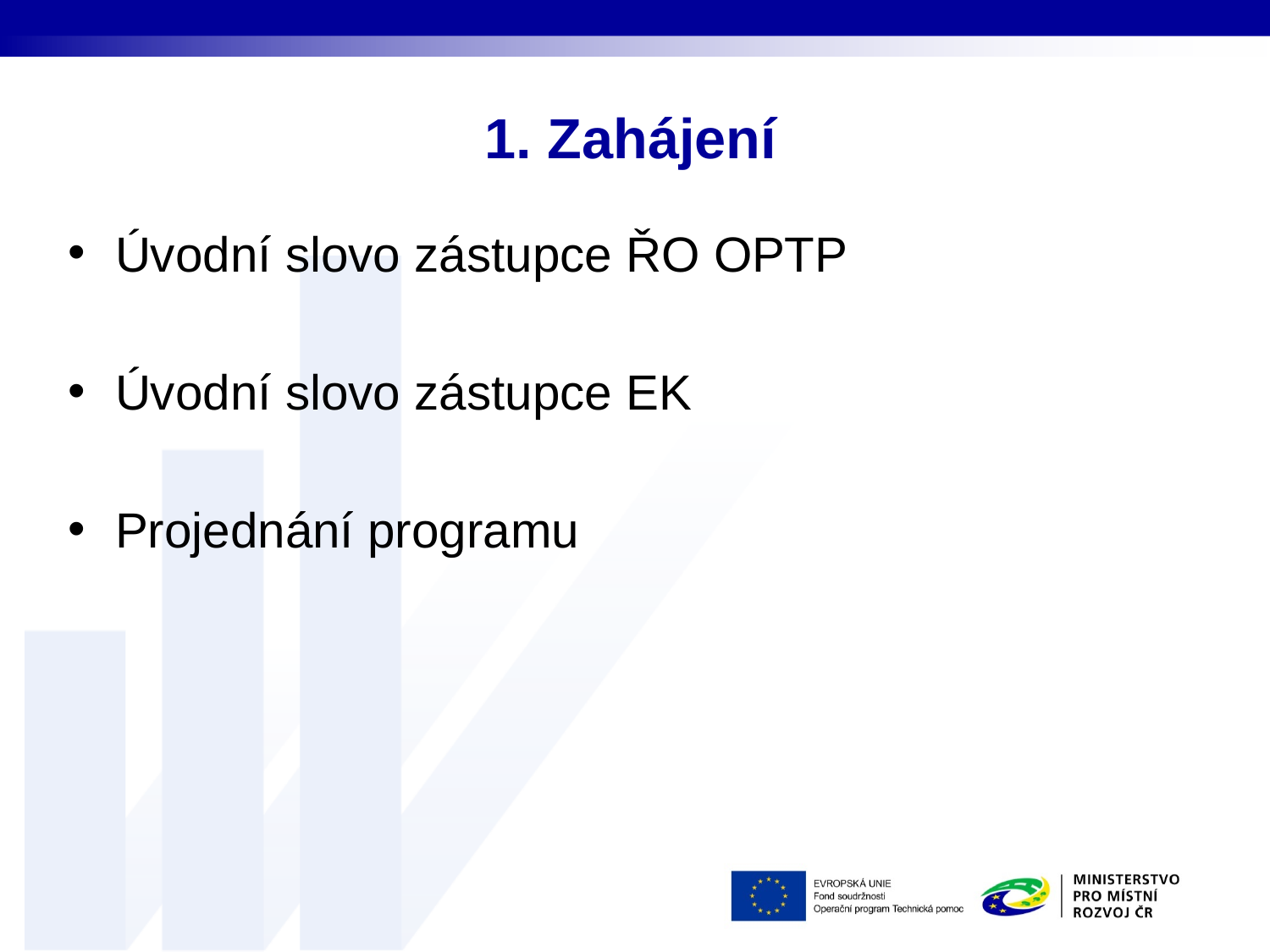

# 1. Zahájení
Úvodní slovo zástupce ŘO OPTP

Úvodní slovo zástupce EK

Projednání programu